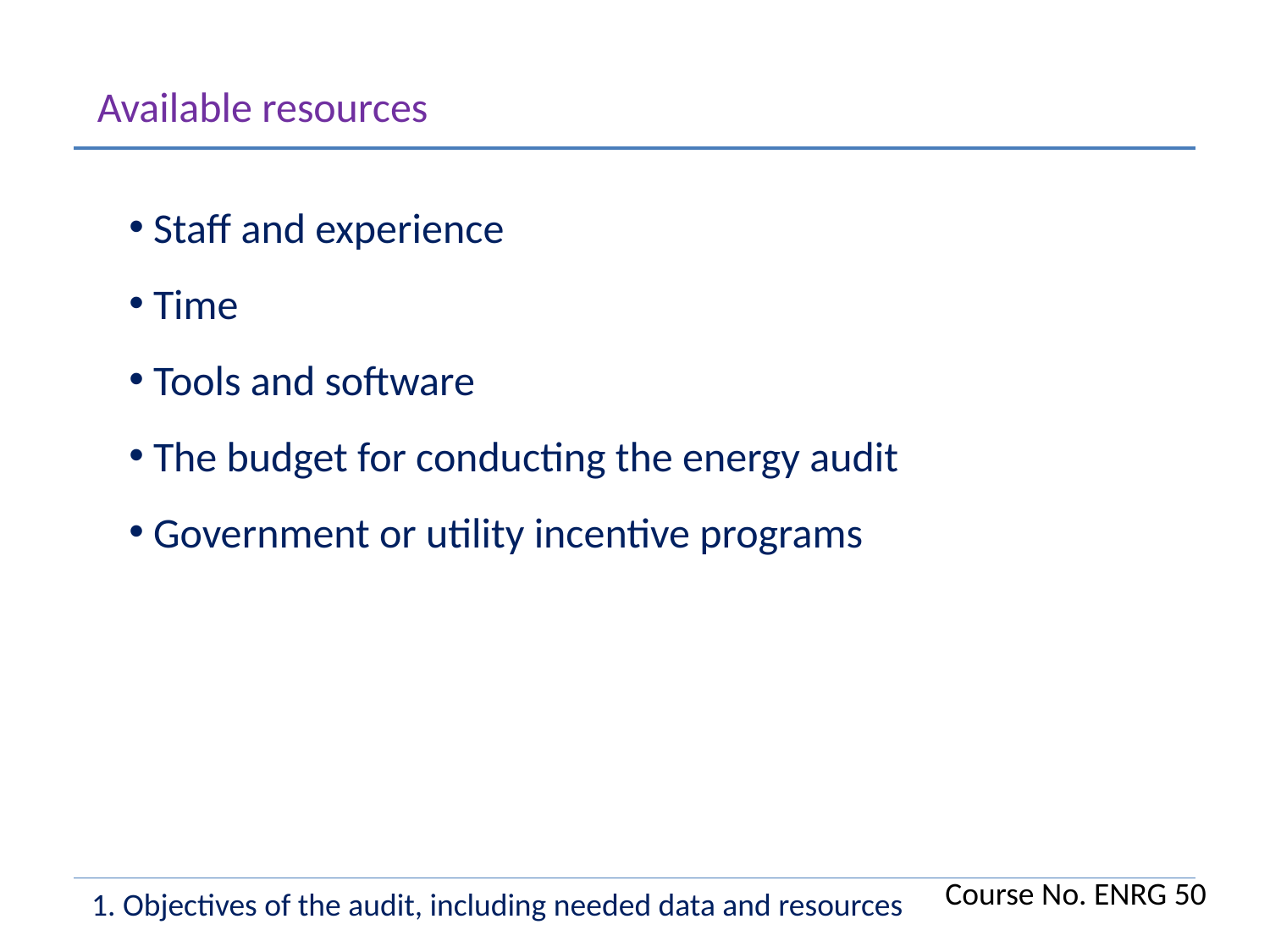

Available resources
 Staff and experience
 Time
 Tools and software
 The budget for conducting the energy audit
 Government or utility incentive programs
Course No. ENRG 50
1. Objectives of the audit, including needed data and resources